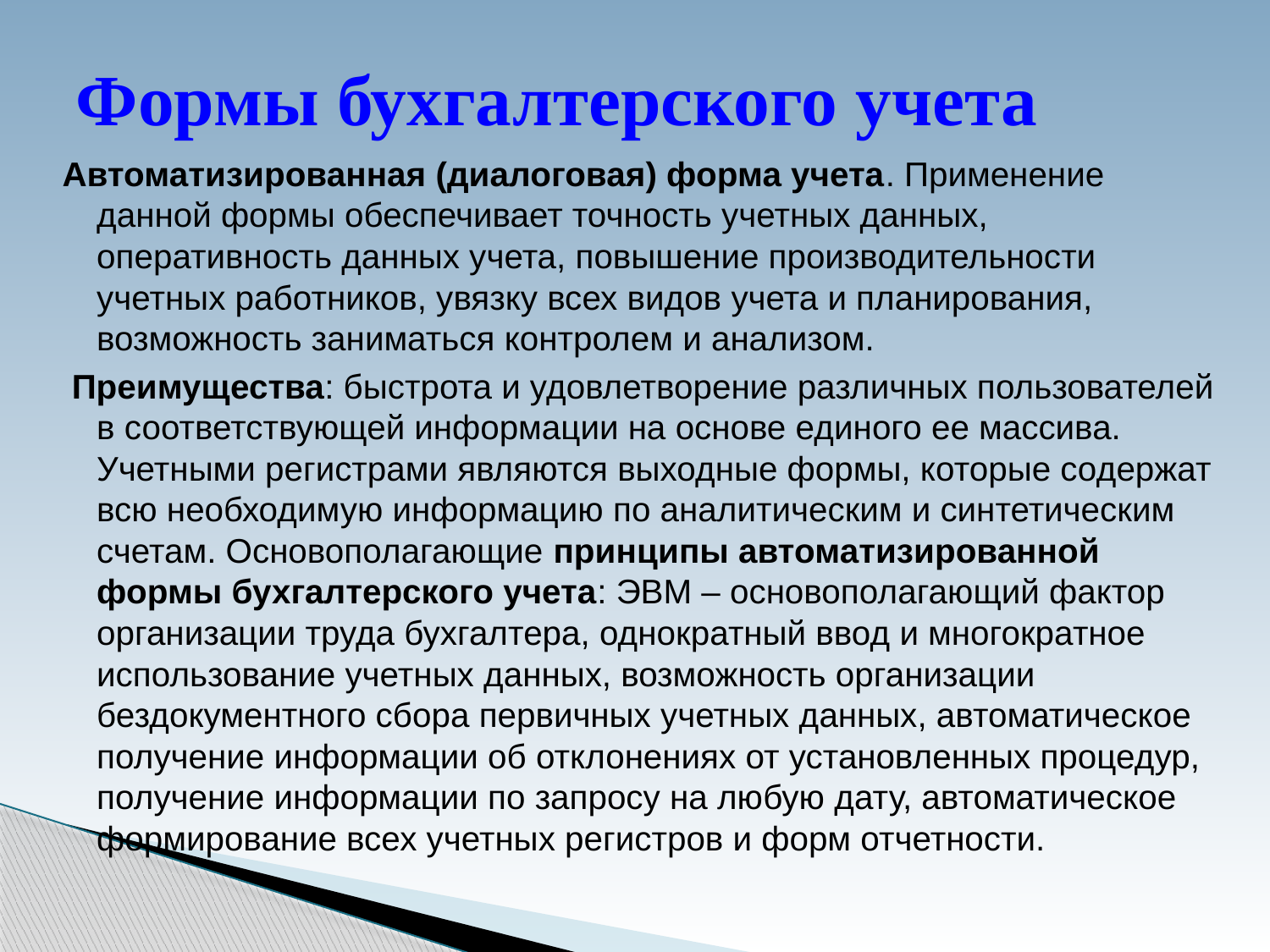

# Формы бухгалтерского учета
Автоматизированная (диалоговая) форма учета. Применение данной формы обеспечивает точность учетных данных, оперативность данных учета, повышение производительности учетных работников, увязку всех видов учета и планирования, возможность заниматься контролем и анализом.
 Преимущества: быстрота и удовлетворение различных пользователей в соответствующей информации на основе единого ее массива. Учетными регистрами являются выходные формы, которые содержат всю необходимую информацию по аналитическим и синтетическим счетам. Основополагающие принципы автоматизированной формы бухгалтерского учета: ЭВМ – основополагающий фактор организации труда бухгалтера, однократный ввод и многократное использование учетных данных, возможность организации бездокументного сбора первичных учетных данных, автоматическое получение информации об отклонениях от установленных процедур, получение информации по запросу на любую дату, автоматическое формирование всех учетных регистров и форм отчетности.